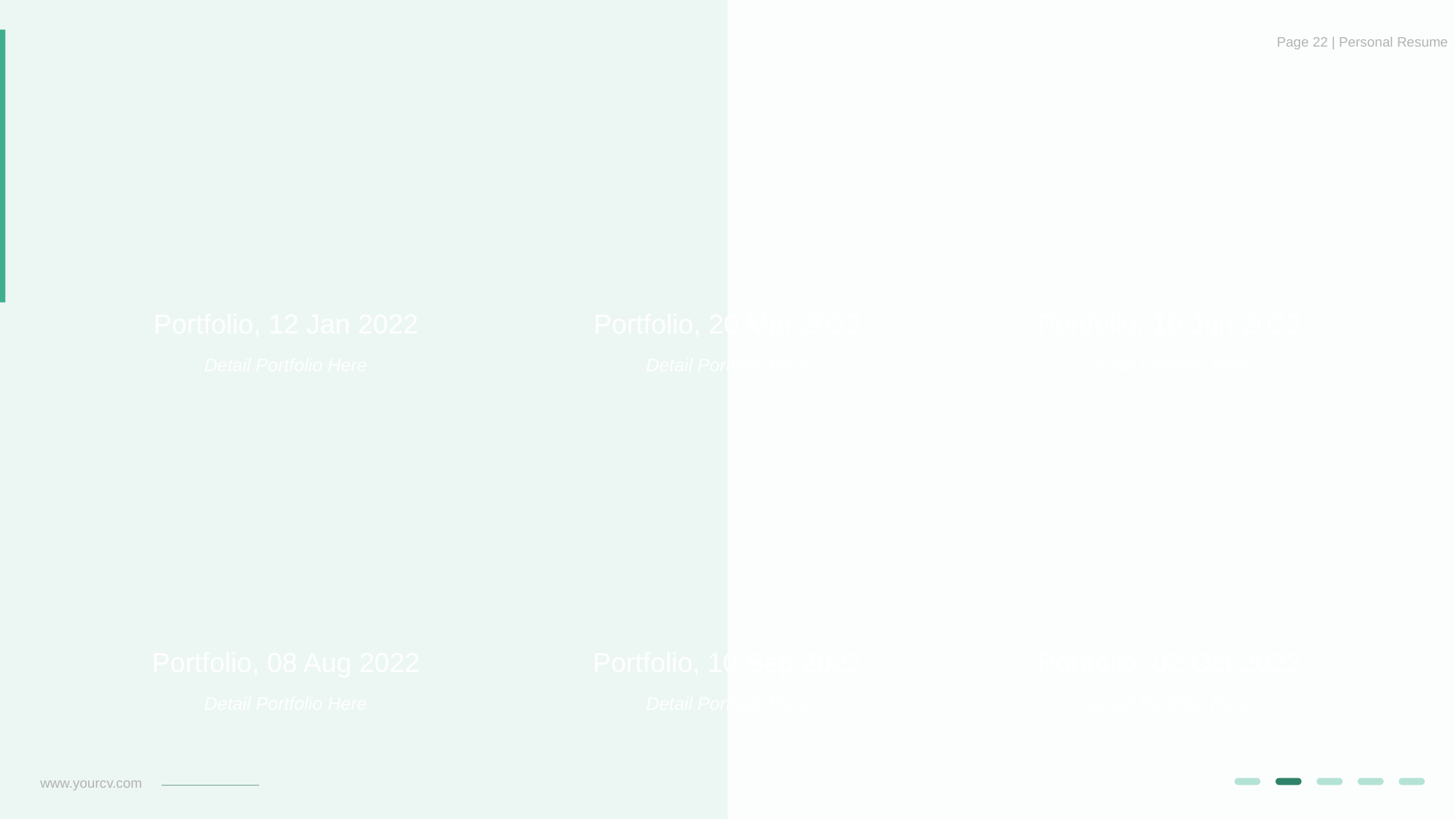

Page 22 | Personal Resume

Portfolio, 12 Jan 2022
Portfolio, 20 Mar 2022
Portfolio, 10 Jun 2022
Detail Portfolio Here
Detail Portfolio Here
Detail Portfolio Here

Portfolio, 08 Aug 2022
Portfolio, 10 Sep 2022
Portfolio, 02 Oct 2022
Detail Portfolio Here
Detail Portfolio Here
Detail Portfolio Here
www.yourcv.com